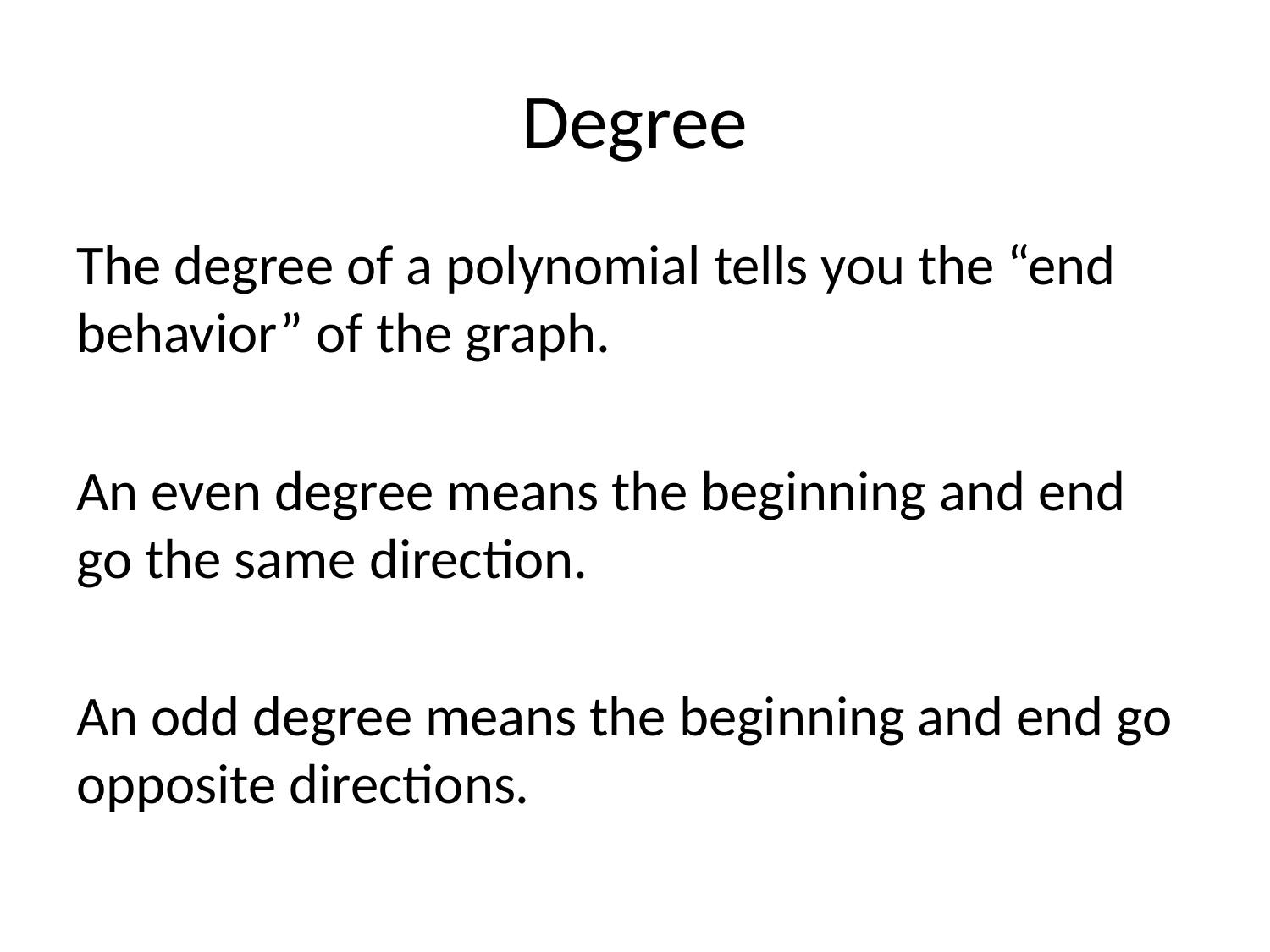

# Degree
The degree of a polynomial tells you the “end behavior” of the graph.

An even degree means the beginning and end go the same direction.

An odd degree means the beginning and end go opposite directions.